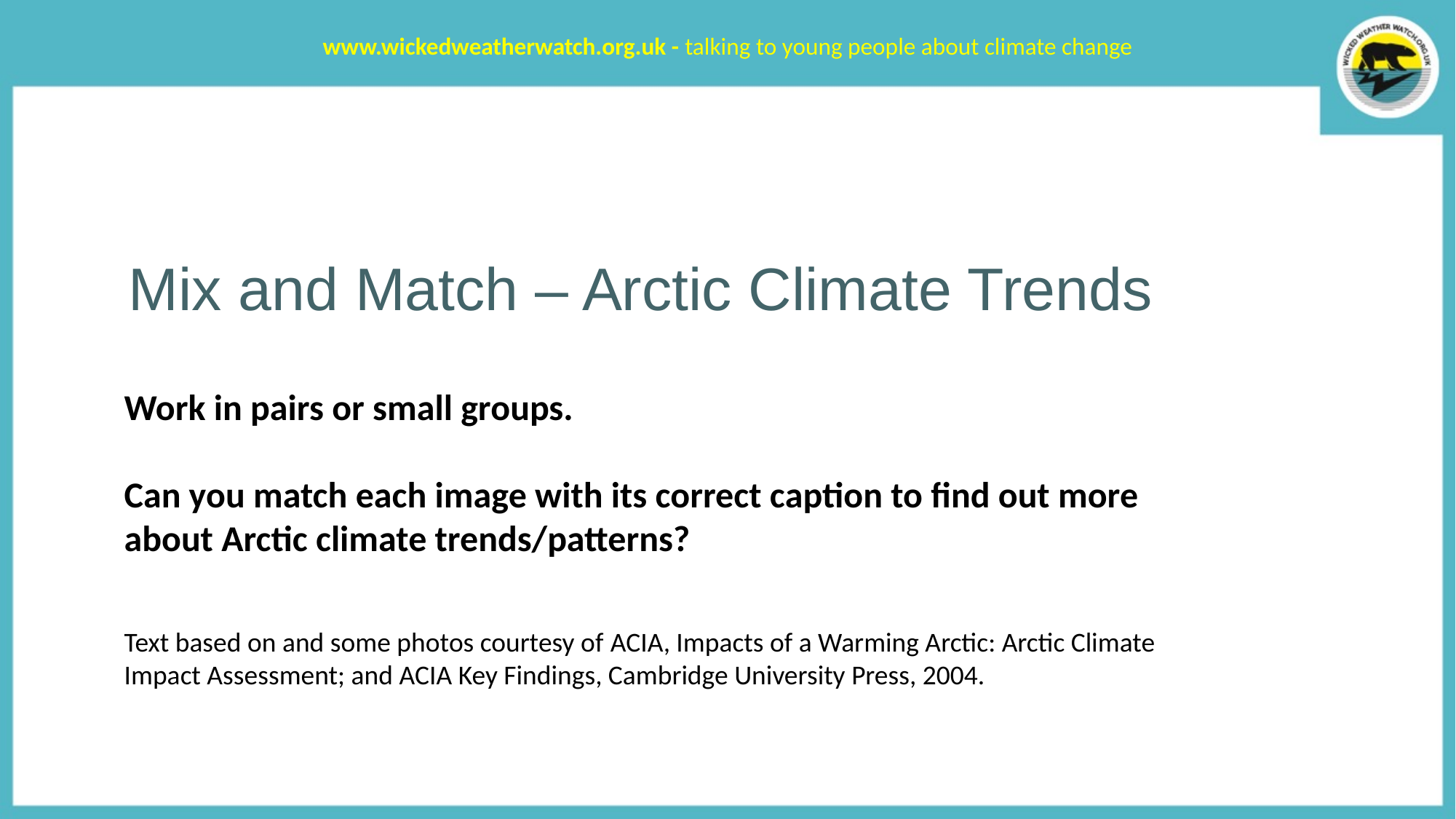

www.wickedweatherwatch.org.uk - talking to young people about climate change
# Mix and Match – Arctic Climate Trends
Work in pairs or small groups.

Can you match each image with its correct caption to find out more about Arctic climate trends/patterns?

Text based on and some photos courtesy of ACIA, Impacts of a Warming Arctic: Arctic Climate Impact Assessment; and ACIA Key Findings, Cambridge University Press, 2004.